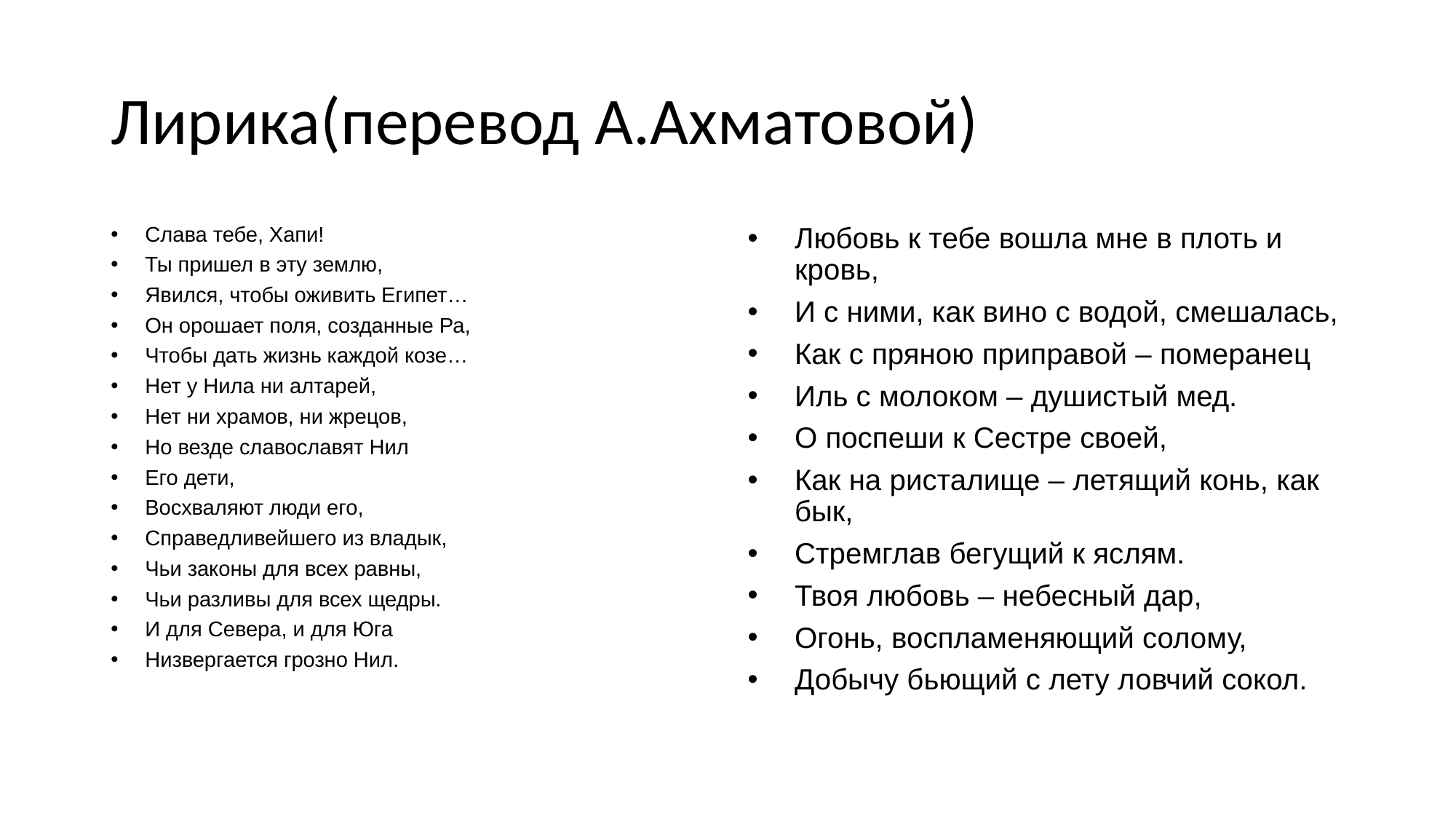

# Лирика(перевод А.Ахматовой)
Слава тебе, Хапи!
Ты пришел в эту землю,
Явился, чтобы оживить Египет…
Он орошает поля, созданные Ра,
Чтобы дать жизнь каждой козе…
Нет у Нила ни алтарей,
Нет ни храмов, ни жрецов,
Но везде славославят Нил
Его дети,
Восхваляют люди его,
Справедливейшего из владык,
Чьи законы для всех равны,
Чьи разливы для всех щедры.
И для Севера, и для Юга
Низвергается грозно Нил.

Любовь к тебе вошла мне в плоть и кровь,
И с ними, как вино с водой, смешалась,
Как с пряною приправой – померанец
Иль с молоком – душистый мед.
О поспеши к Сестре своей,
Как на ристалище – летящий конь, как бык,
Стремглав бегущий к яслям.
Твоя любовь – небесный дар,
Огонь, воспламеняющий солому,
Добычу бьющий с лету ловчий сокол.